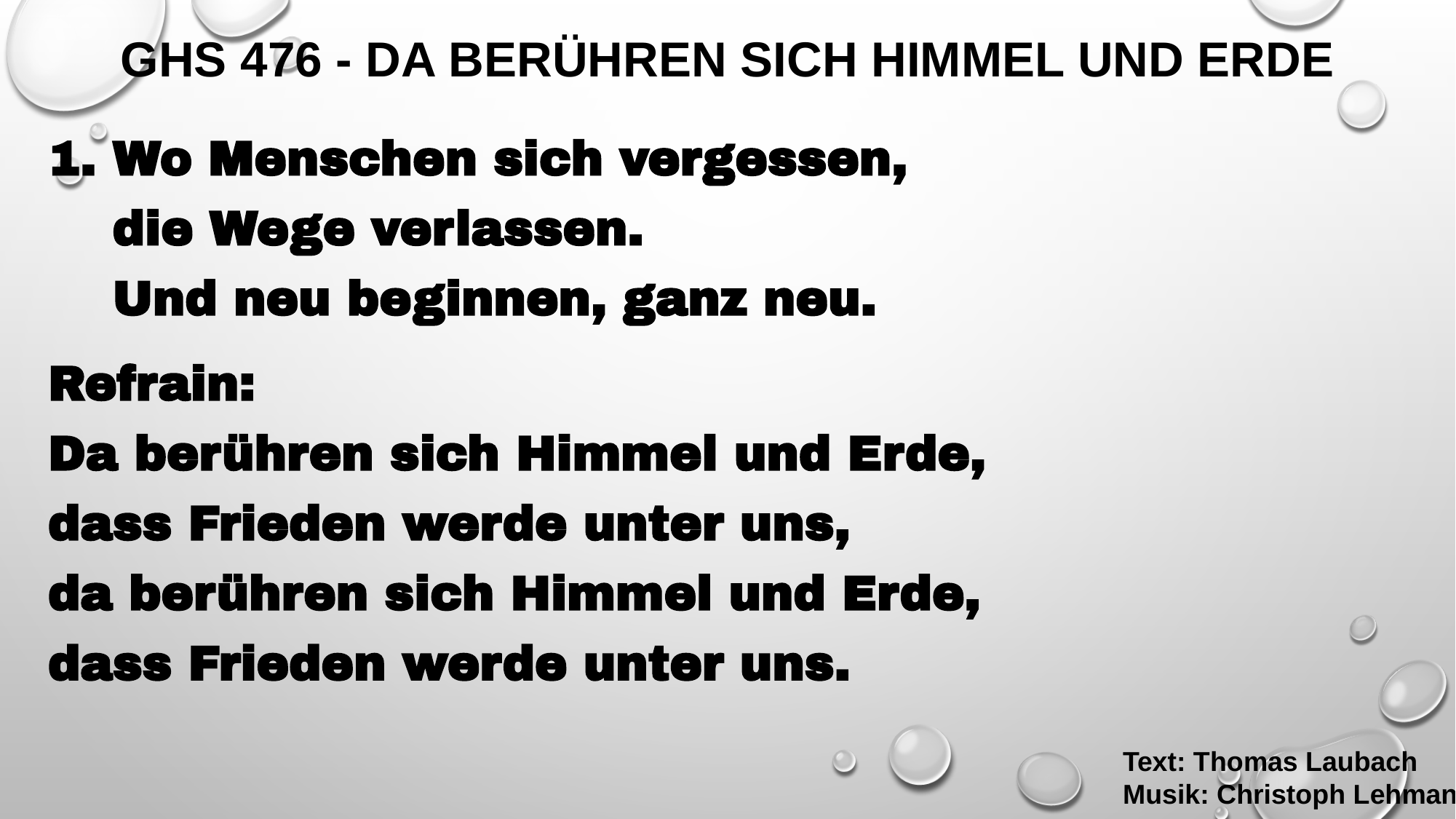

# GHS 476 - Da berühren sich Himmel und Erde
1. Wo Menschen sich vergessen,
die Wege verlassen.
Und neu beginnen, ganz neu.
Refrain:
Da berühren sich Himmel und Erde,
dass Frieden werde unter uns,
da berühren sich Himmel und Erde,
dass Frieden werde unter uns.

Text: Thomas Laubach
Musik: Christoph Lehmann